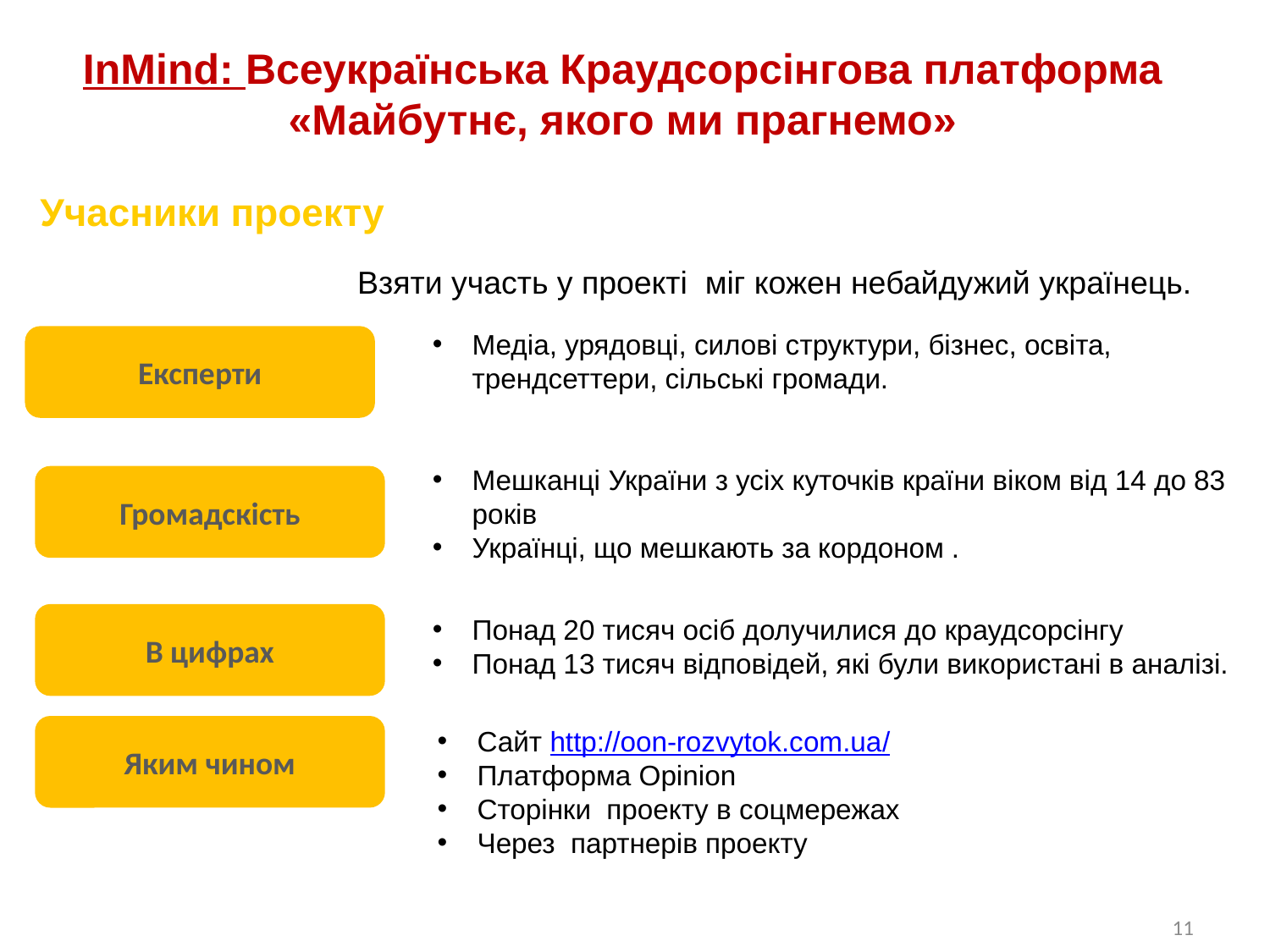

InMind: Всеукраїнська Краудсорсінгова платформа
«Майбутнє, якого ми прагнемо»
Учасники проекту
Взяти участь у проекті  міг кожен небайдужий українець.
Медіа, урядовці, силові структури, бізнес, освіта, трендсеттери, сільські громади.
Експерти
Мешканці України з усіх куточків країни віком від 14 до 83 років
Українці, що мешкають за кордоном .
Громадскість
В цифрах
Понад 20 тисяч осіб долучилися до краудсорсінгу
Понад 13 тисяч відповідей, які були використані в аналізі.
Яким чином
Сайт http://oon-rozvytok.com.ua/
Платформа Оpinion
Сторінки  проекту в соцмережах
Через  партнерів проекту
11